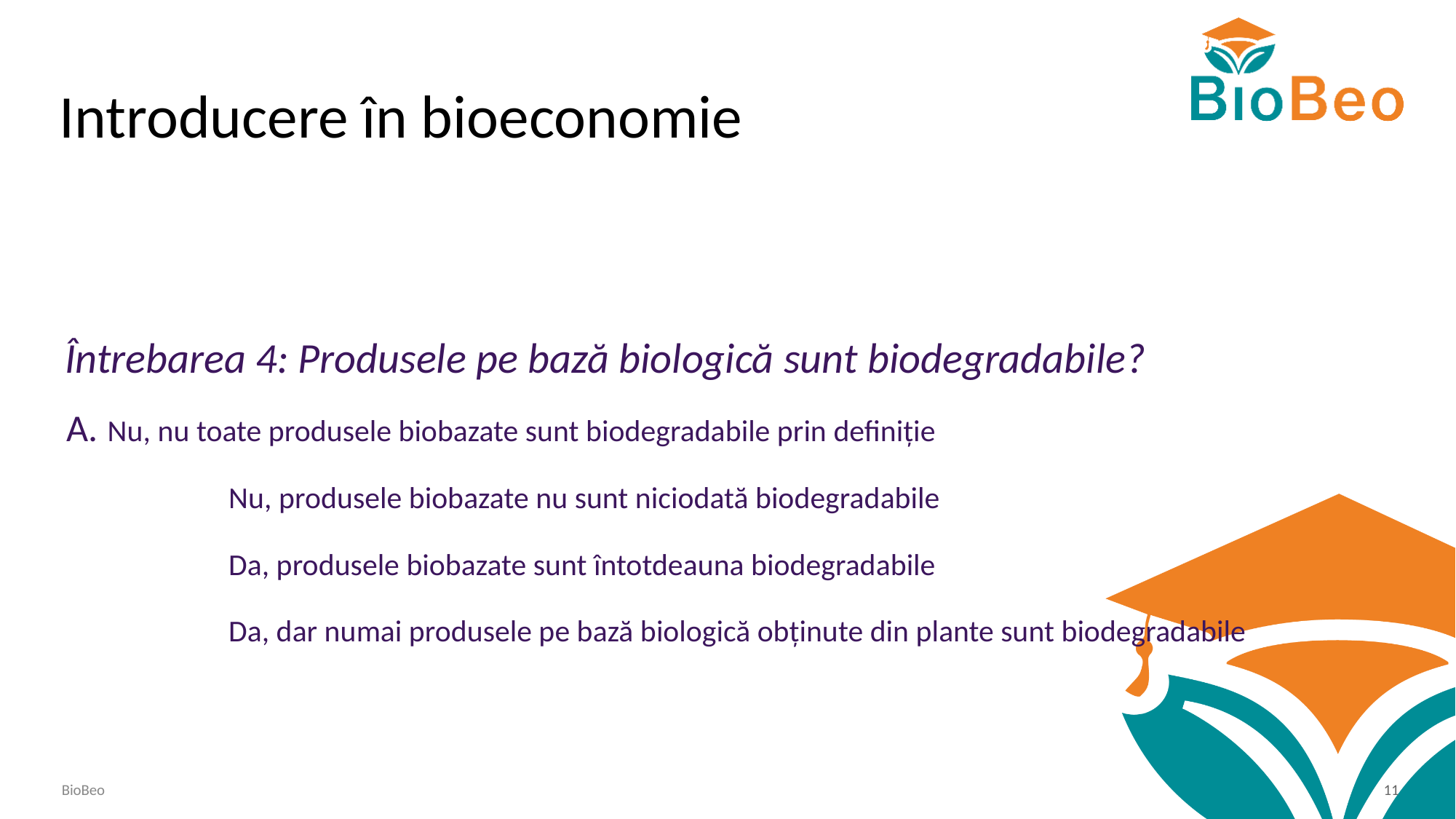

# Introducere în bioeconomie
Întrebarea 4: Produsele pe bază biologică sunt biodegradabile?
Nu, nu toate produsele biobazate sunt biodegradabile prin definiție
Nu, produsele biobazate nu sunt niciodată biodegradabile
Da, produsele biobazate sunt întotdeauna biodegradabile
Da, dar numai produsele pe bază biologică obținute din plante sunt biodegradabile
BioBeo
11